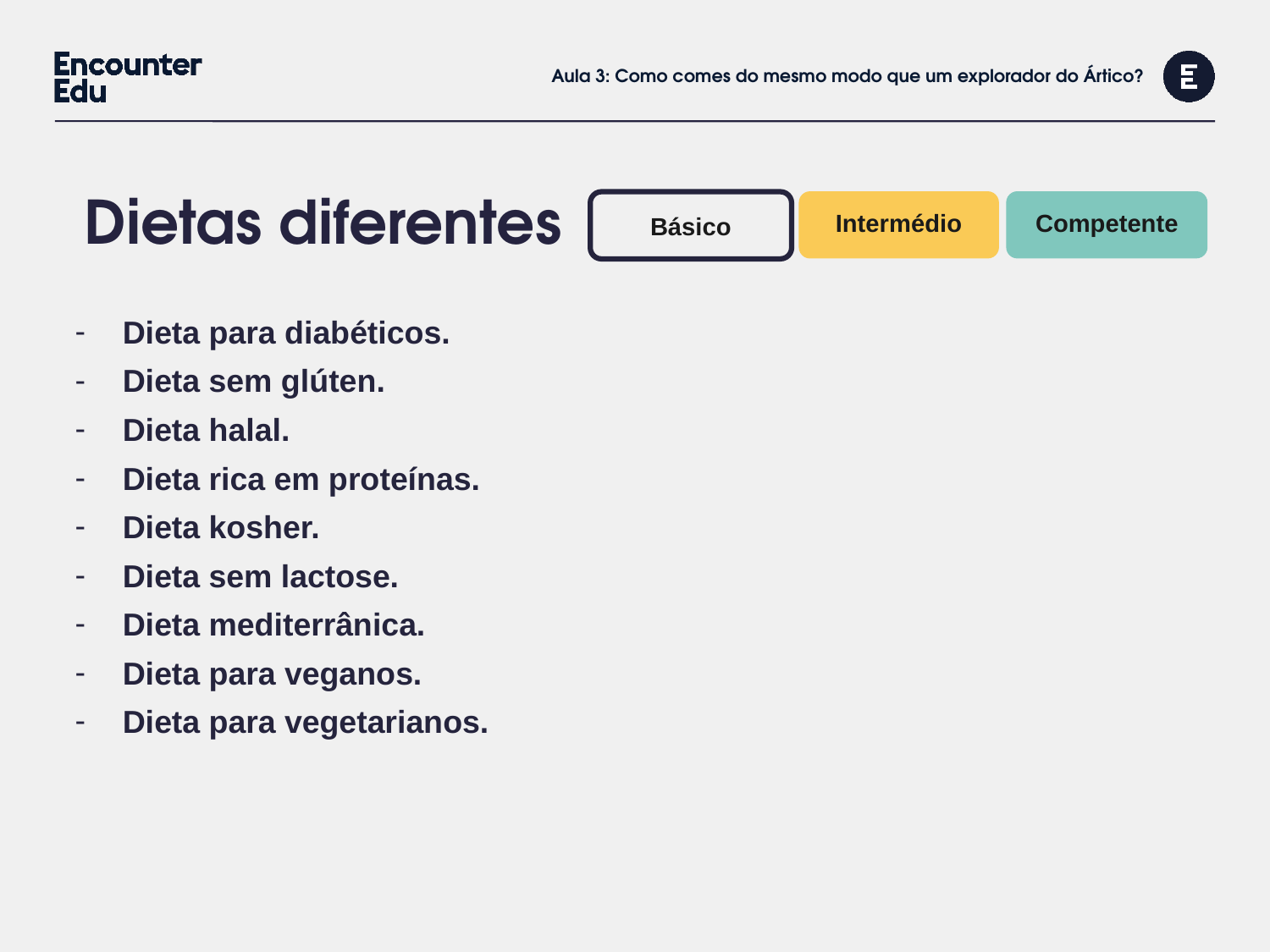

# Aula 3: Como comes do mesmo modo que um explorador do Ártico?
Dietas diferentes
Competente
Intermédio
Básico
Dieta para diabéticos.
Dieta sem glúten.
Dieta halal.
Dieta rica em proteínas.
Dieta kosher.
Dieta sem lactose.
Dieta mediterrânica.
Dieta para veganos.
Dieta para vegetarianos.